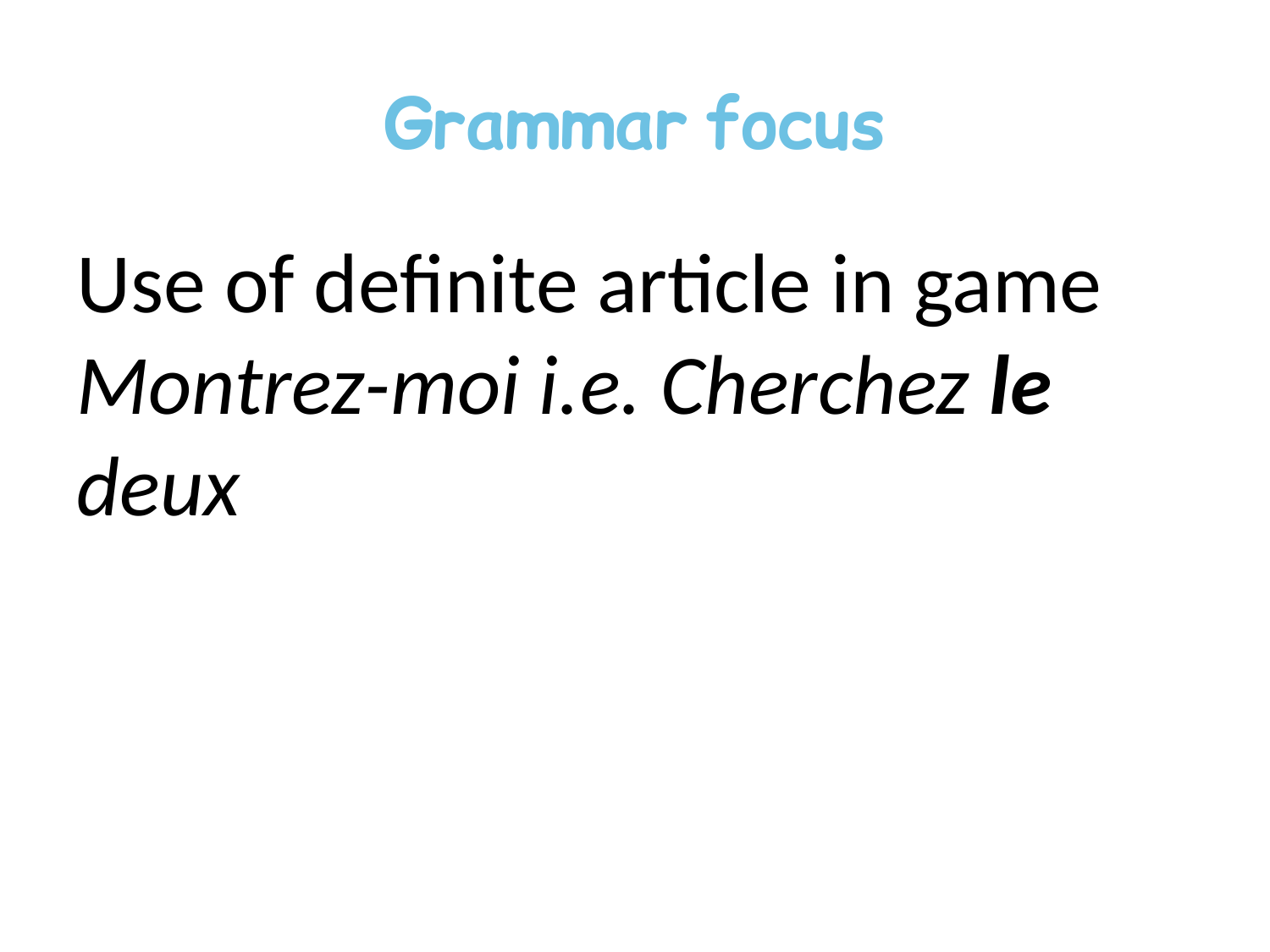

# Grammar focus
Use of definite article in game Montrez-moi i.e. Cherchez le deux